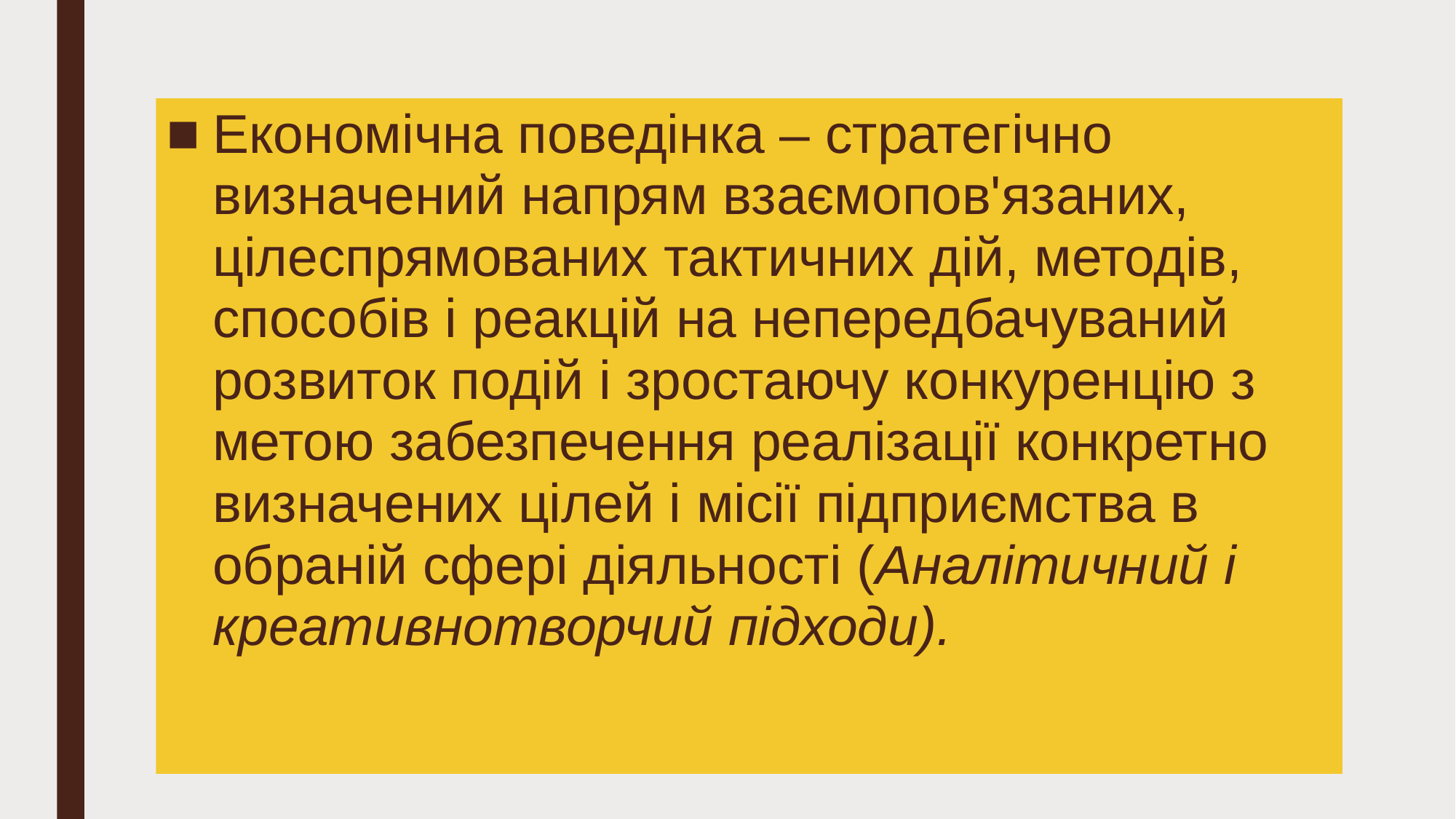

Економічна поведінка – стратегічно визначений напрям взаємопов'язаних, цілеспрямованих тактичних дій, методів, способів і реакцій на непередбачуваний розвиток подій і зростаючу конкуренцію з метою забезпечення реалізації конкретно визначених цілей і місії підприємства в обраній сфері діяльності (Аналітичний і креативнотворчий підходи).